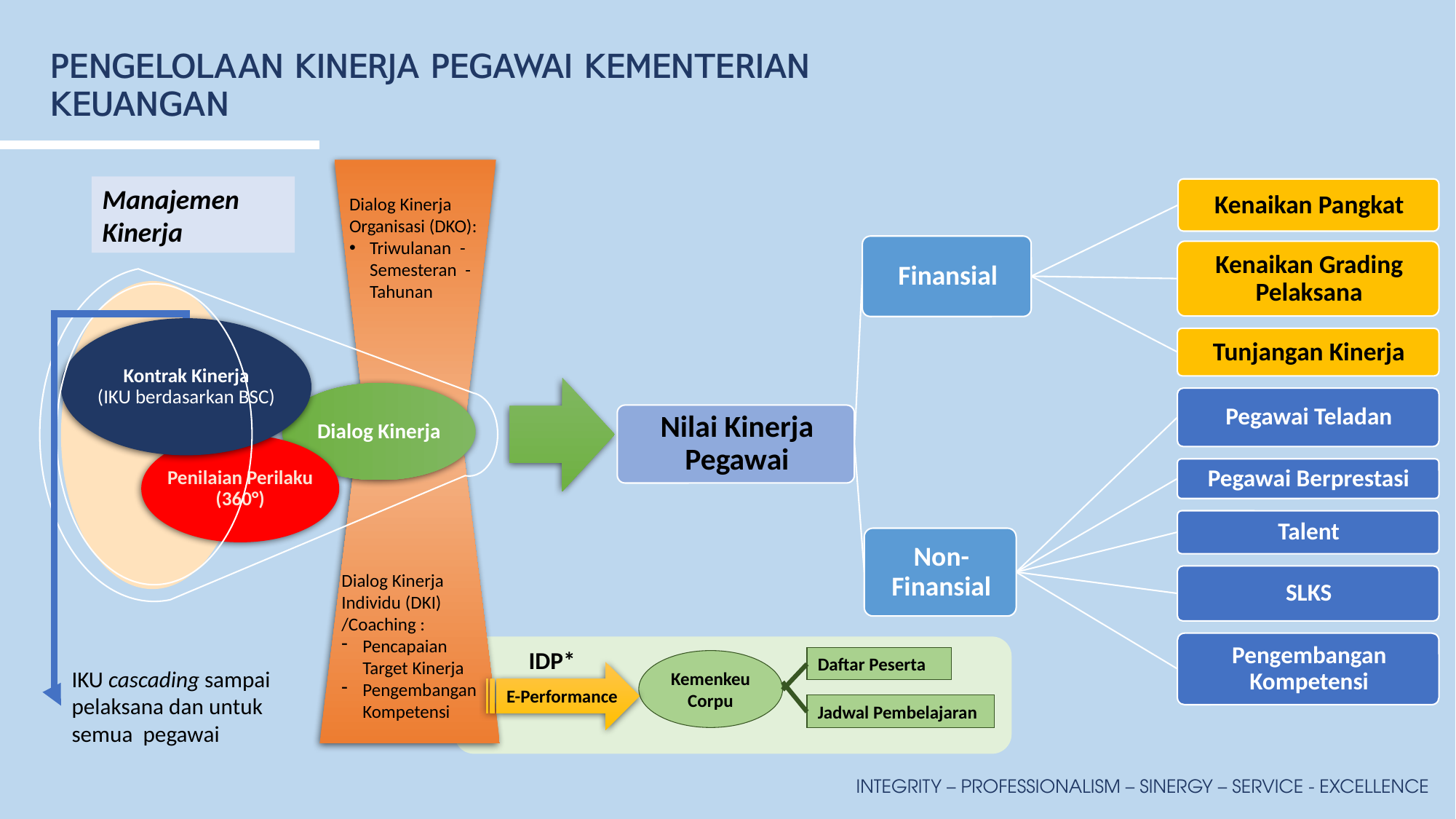

# PENGELOLAAN KINERJA PEGAWAI KEMENTERIAN KEUANGAN

Kontrak Kinerja
(IKU berdasarkan BSC)
Penilaian Perilaku
(360°)
Dialog Kinerja

Manajemen Kinerja
Nilai Kinerja Pegawai

Finansial

Kenaikan Pangkat

Kenaikan Grading Pelaksana

Tunjangan Kinerja

Non-Finansial

Pegawai Teladan

Pegawai Berprestasi

Talent

SLKS

Pengembangan Kompetensi
Dialog Kinerja Organisasi (DKO):
Triwulanan  -  Semesteran  -  Tahunan

Dialog Kinerja Individu (DKI) /Coaching :
Pencapaian Target Kinerja
Pengembangan Kompetensi

Daftar Peserta
Kemenkeu Corpu
Jadwal Pembelajaran
IDP*
IKU cascading sampai pelaksana dan untuk semua  pegawai

E-Performance
INTEGRITY – PROFESSIONALISM – SINERGY – SERVICE - EXCELLENCE